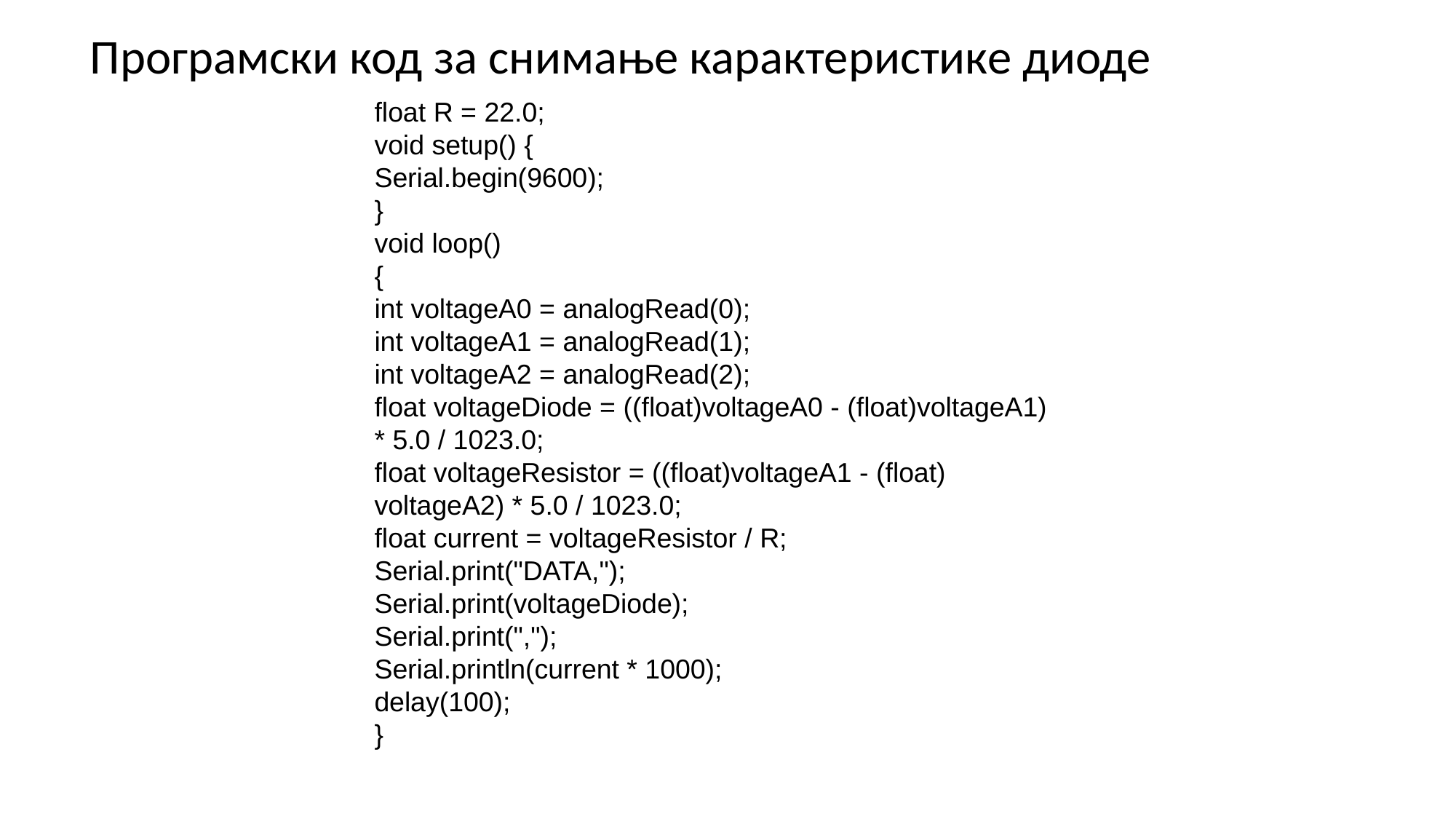

Програмски код за снимање карактеристике диоде

float R = 22.0;
void setup() {
Serial.begin(9600);
}
void loop()
{
int voltageA0 = analogRead(0);
int voltageA1 = analogRead(1);
int voltageA2 = analogRead(2);
float voltageDiode = ((float)voltageA0 - (float)voltageA1)
* 5.0 / 1023.0;
float voltageResistor = ((float)voltageA1 - (float)
voltageA2) * 5.0 / 1023.0;
float current = voltageResistor / R;
Serial.print("DATA,");
Serial.print(voltageDiode);
Serial.print(",");
Serial.println(current * 1000);
delay(100);
}